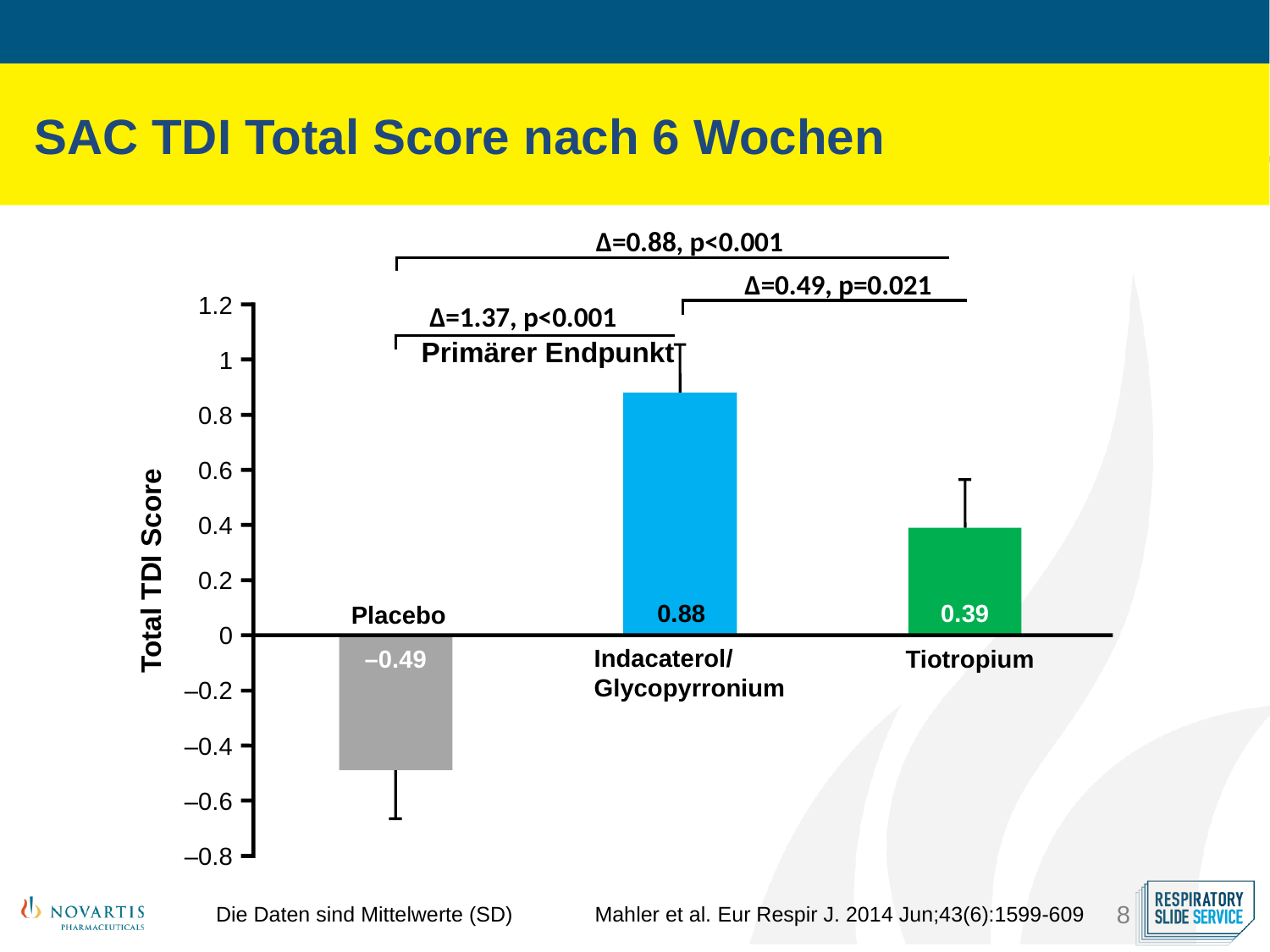

# SAC TDI Total Score nach 6 Wochen
∆=0.88, p<0.001
∆=0.49, p=0.021
1.2
∆=1.37, p<0.001

Primärer Endpunkt
1

0.8

0.6

0.4

Total TDI Score
0.2

0.88
0.39
Placebo
0

Indacaterol/
Glycopyrronium
–0.49
Tiotropium
–0.2

–0.4

–0.6

–0.8

Mahler et al. Eur Respir J. 2014 Jun;43(6):1599-609
Die Daten sind Mittelwerte (SD)